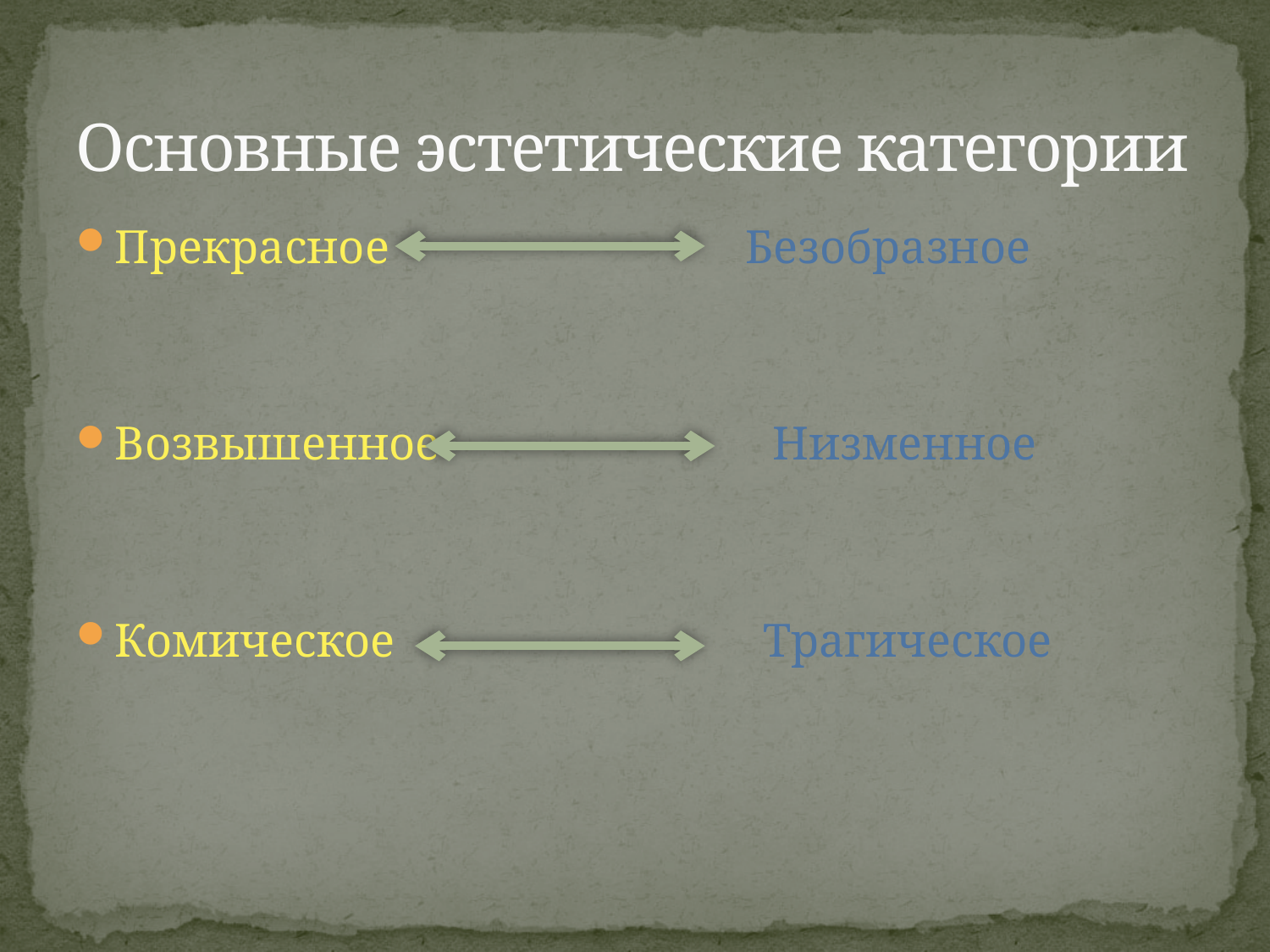

# Основные эстетические категории
Прекрасное                              Безобразное

Возвышенное                            Низменное

Комическое                               Трагическое